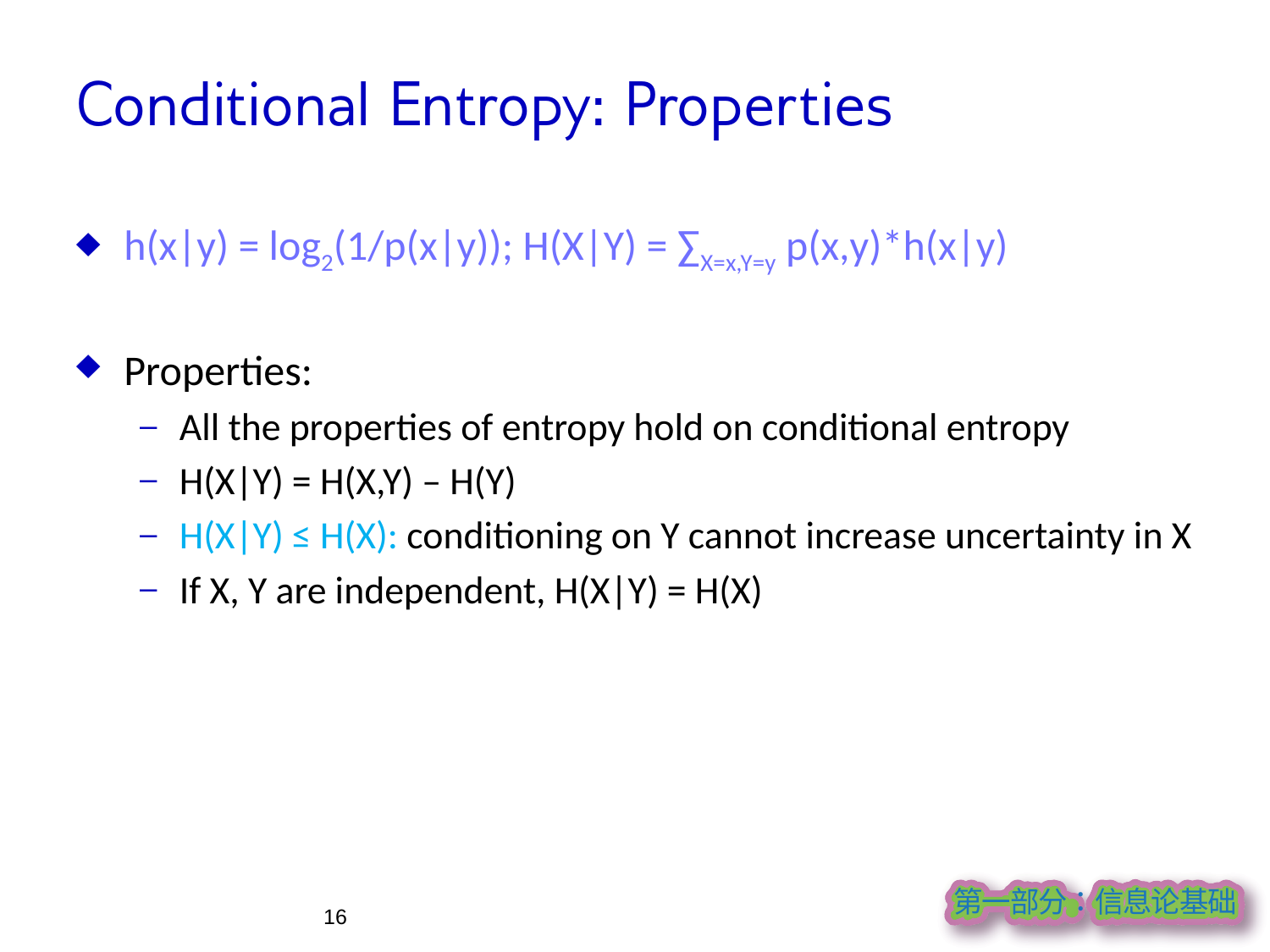

Conditional Entropy: Properties
h(x|y) = log2(1/p(x|y)); H(X|Y) = ∑X=x,Y=y p(x,y)*h(x|y)

Properties:
All the properties of entropy hold on conditional entropy
H(X|Y) = H(X,Y) – H(Y)
H(X|Y) ≤ H(X): conditioning on Y cannot increase uncertainty in X
If X, Y are independent, H(X|Y) = H(X)
16